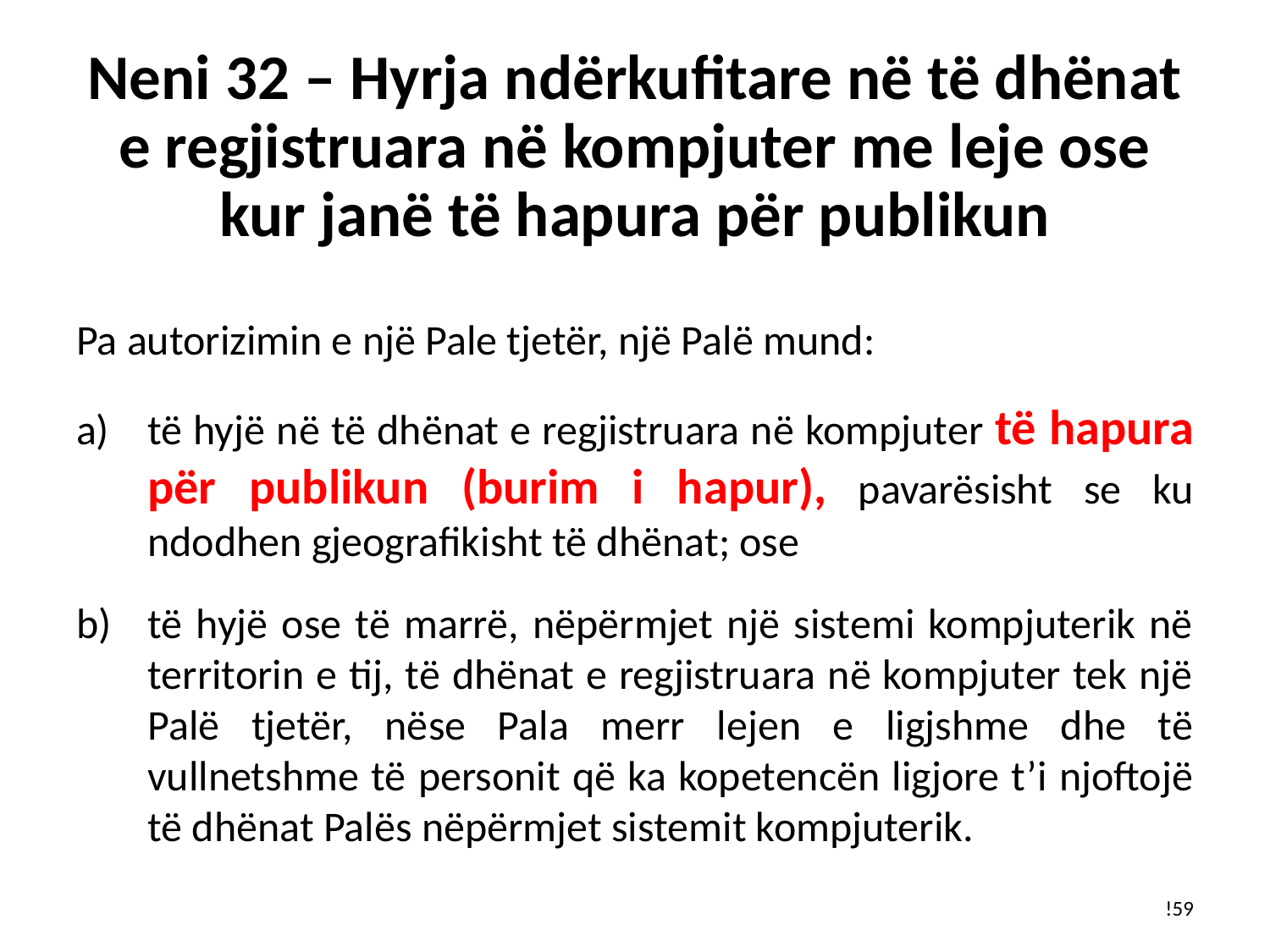

# Neni 32 – Hyrja ndërkufitare në të dhënat e regjistruara në kompjuter me leje ose kur janë të hapura për publikun
Pa autorizimin e një Pale tjetër, një Palë mund:
të hyjë në të dhënat e regjistruara në kompjuter të hapura për publikun (burim i hapur), pavarësisht se ku ndodhen gjeografikisht të dhënat; ose
të hyjë ose të marrë, nëpërmjet një sistemi kompjuterik në territorin e tij, të dhënat e regjistruara në kompjuter tek një Palë tjetër, nëse Pala merr lejen e ligjshme dhe të vullnetshme të personit që ka kopetencën ligjore t’i njoftojë të dhënat Palës nëpërmjet sistemit kompjuterik.
!59